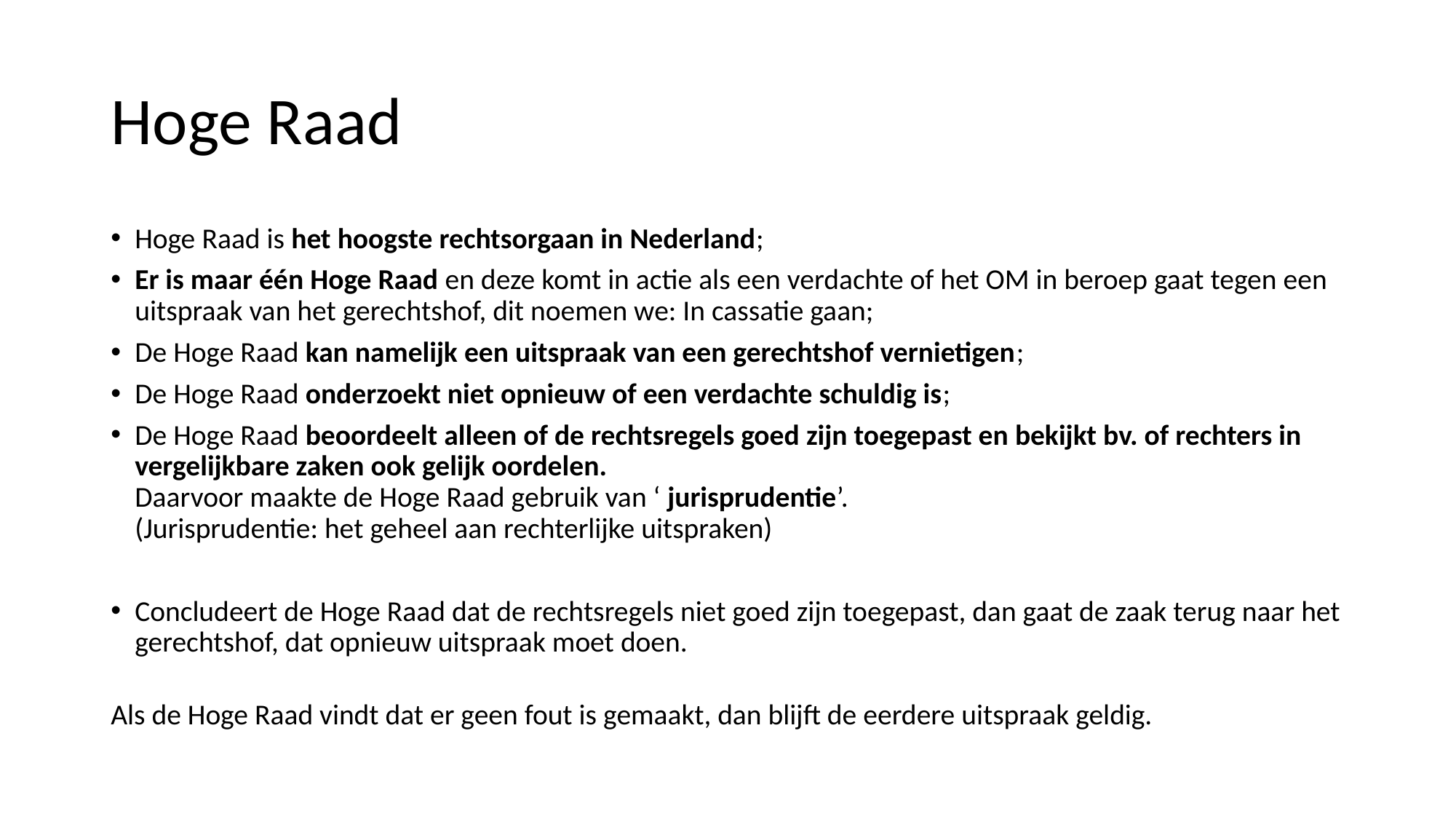

# Hoge Raad
Hoge Raad is het hoogste rechtsorgaan in Nederland;
Er is maar één Hoge Raad en deze komt in actie als een verdachte of het OM in beroep gaat tegen een uitspraak van het gerechtshof, dit noemen we: In cassatie gaan;
De Hoge Raad kan namelijk een uitspraak van een gerechtshof vernietigen;
De Hoge Raad onderzoekt niet opnieuw of een verdachte schuldig is;
De Hoge Raad beoordeelt alleen of de rechtsregels goed zijn toegepast en bekijkt bv. of rechters in vergelijkbare zaken ook gelijk oordelen.
Daarvoor maakte de Hoge Raad gebruik van ‘ jurisprudentie’.
(Jurisprudentie: het geheel aan rechterlijke uitspraken)

Concludeert de Hoge Raad dat de rechtsregels niet goed zijn toegepast, dan gaat de zaak terug naar het gerechtshof, dat opnieuw uitspraak moet doen.
Als de Hoge Raad vindt dat er geen fout is gemaakt, dan blijft de eerdere uitspraak geldig.